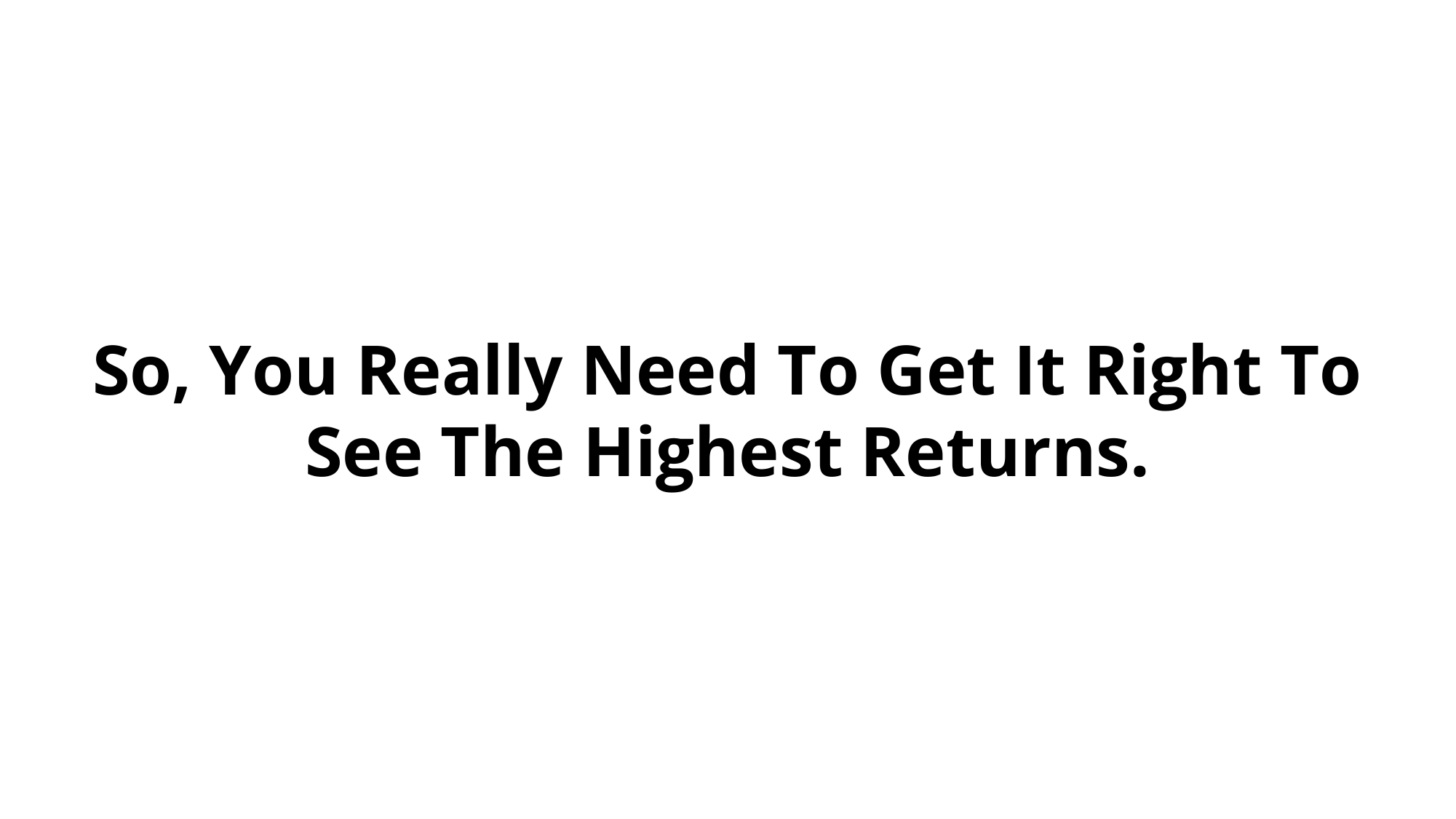

So, You Really Need To Get It Right To See The Highest Returns.